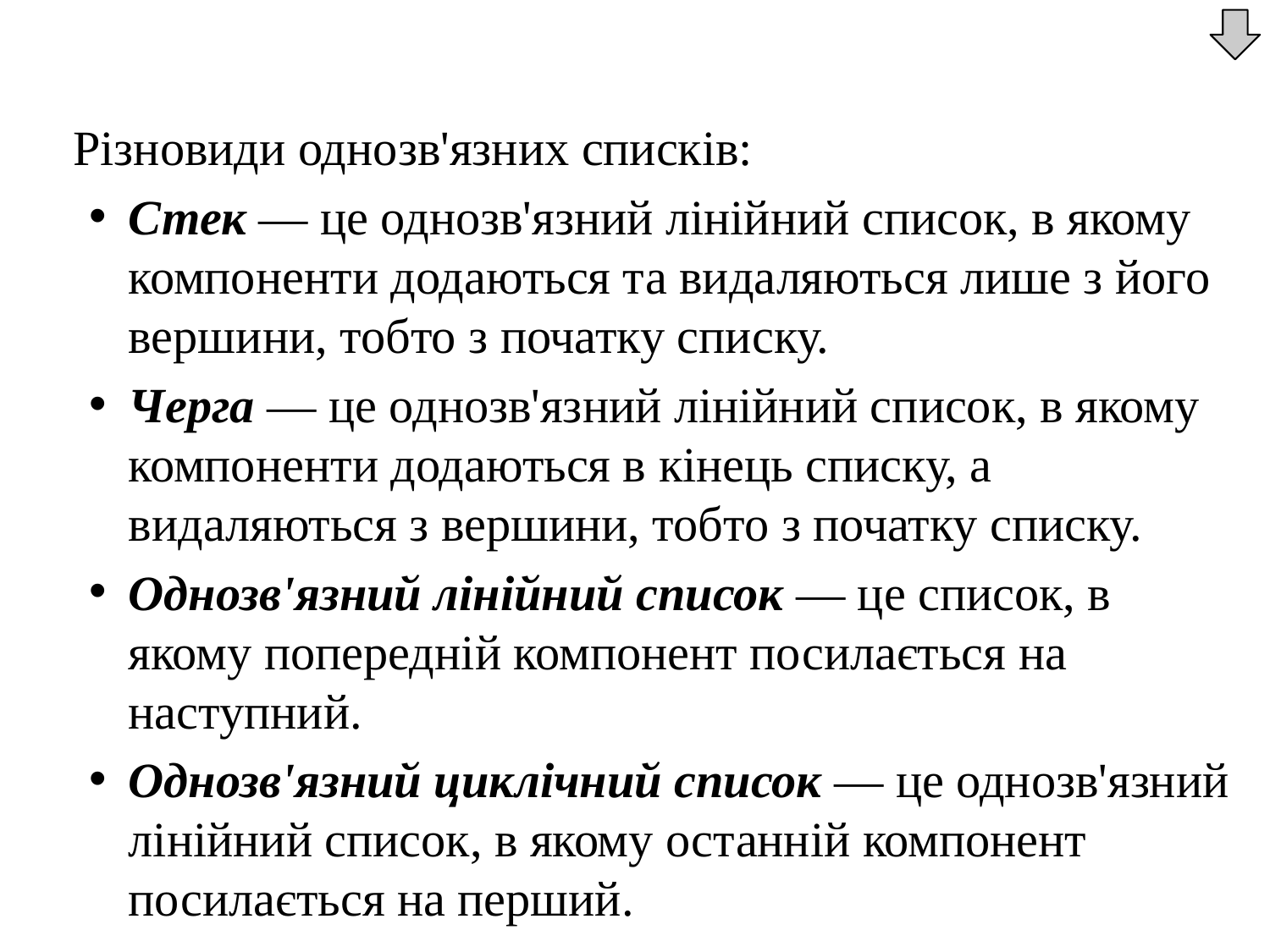

Різновиди однозв'язних списків:
Стек — це однозв'язний лінійний список, в якому компоненти додаються та видаляються лише з його вершини, тобто з початку списку.
Черга — це однозв'язний лінійний список, в якому компоненти додаються в кінець списку, а видаляються з вершини, тобто з початку списку.
Однозв'язний лінійний список — це список, в якому попередній компонент посилається на наступний.
Однозв'язний циклічний список — це однозв'язний лінійний список, в якому останній компонент посилається на перший.